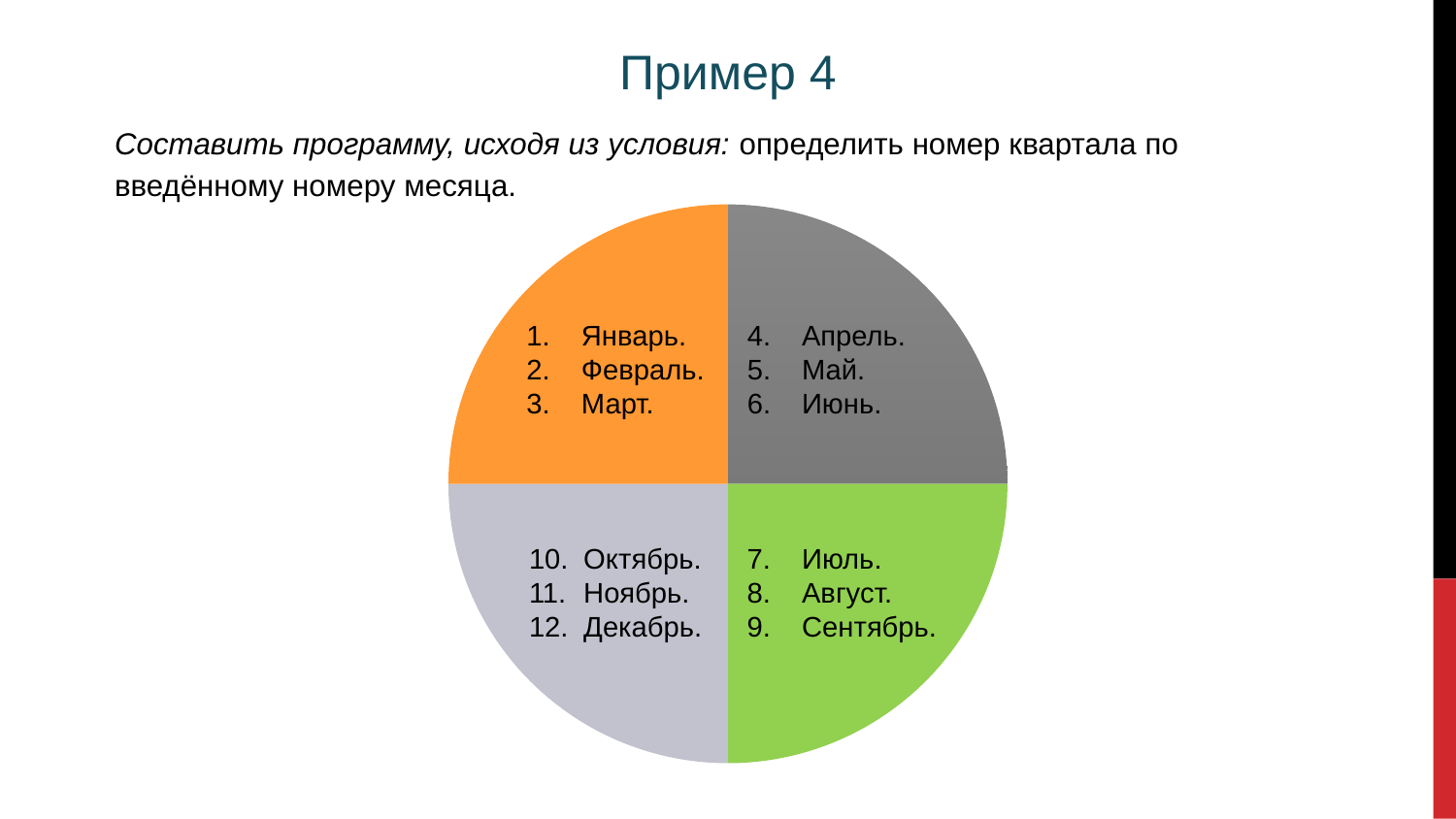

Пример 4
Составить программу, исходя из условия: определить номер квартала по
введённому номеру месяца.

### Chart

| Category | Продажи |
|---|---|
| Кв. 1 | 10.0 |
| Кв. 2 | 10.0 |
| Кв. 3 | 10.0 |
| Кв. 4 | 10.0 |
Январь.
Февраль.
Март.
Апрель.
Май.
Июнь.
Октябрь.
Ноябрь.
Декабрь.
Июль.
Август.
Сентябрь.